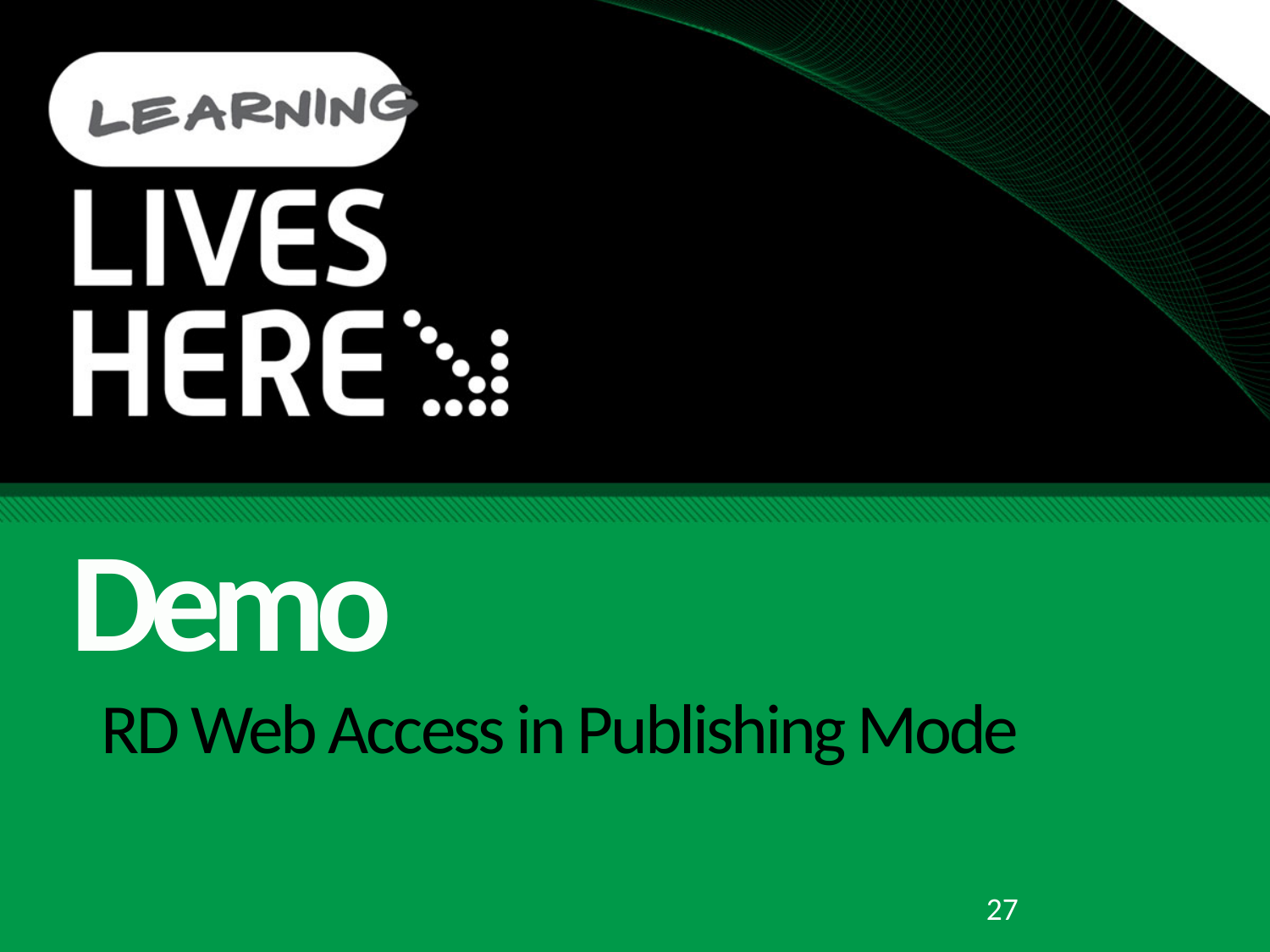

Demo
# RD Web Access in Publishing Mode
27